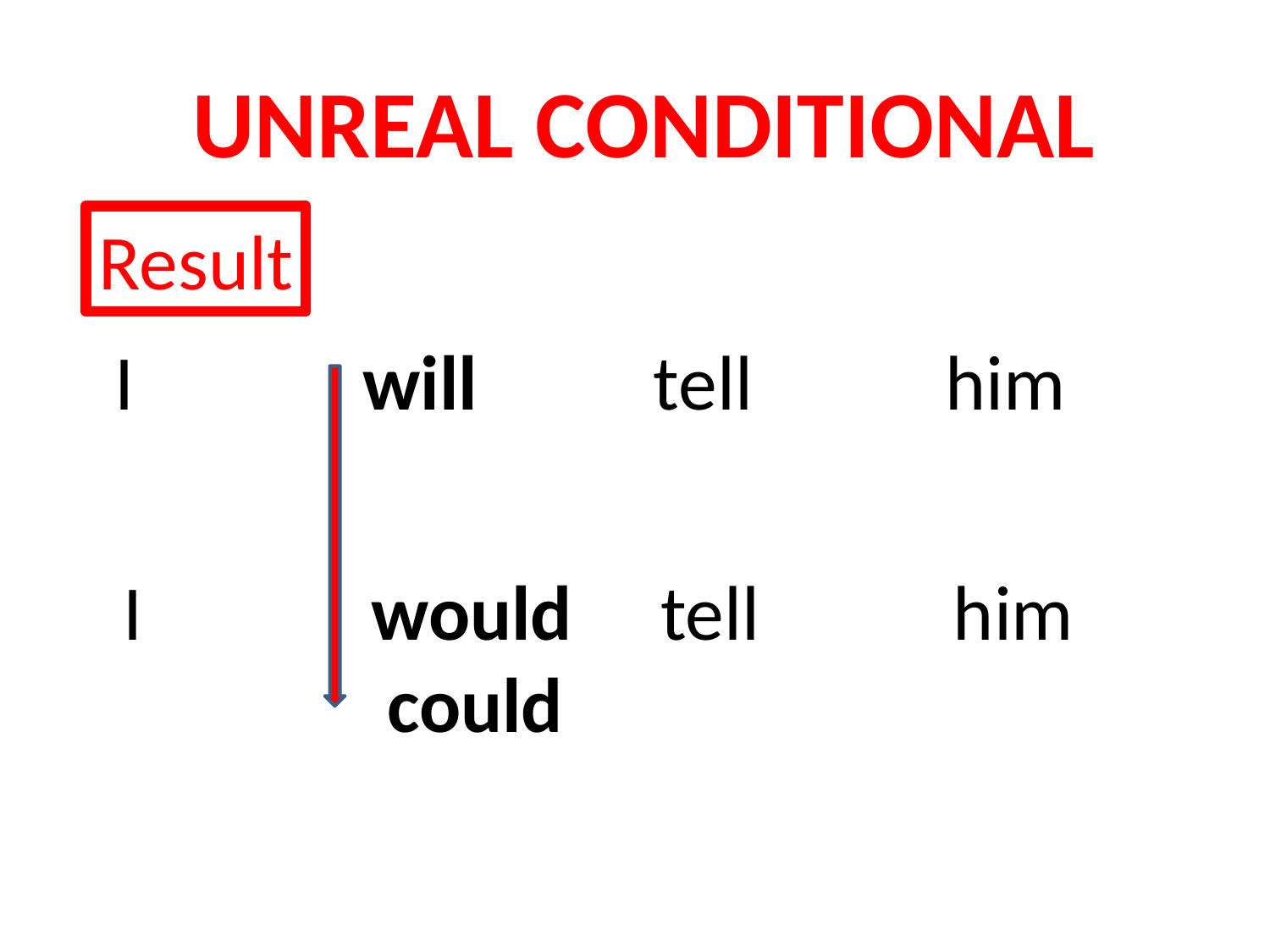

UNREAL CONDITIONAL
Result
 I             will          tell           him

I             would     tell           him
               could